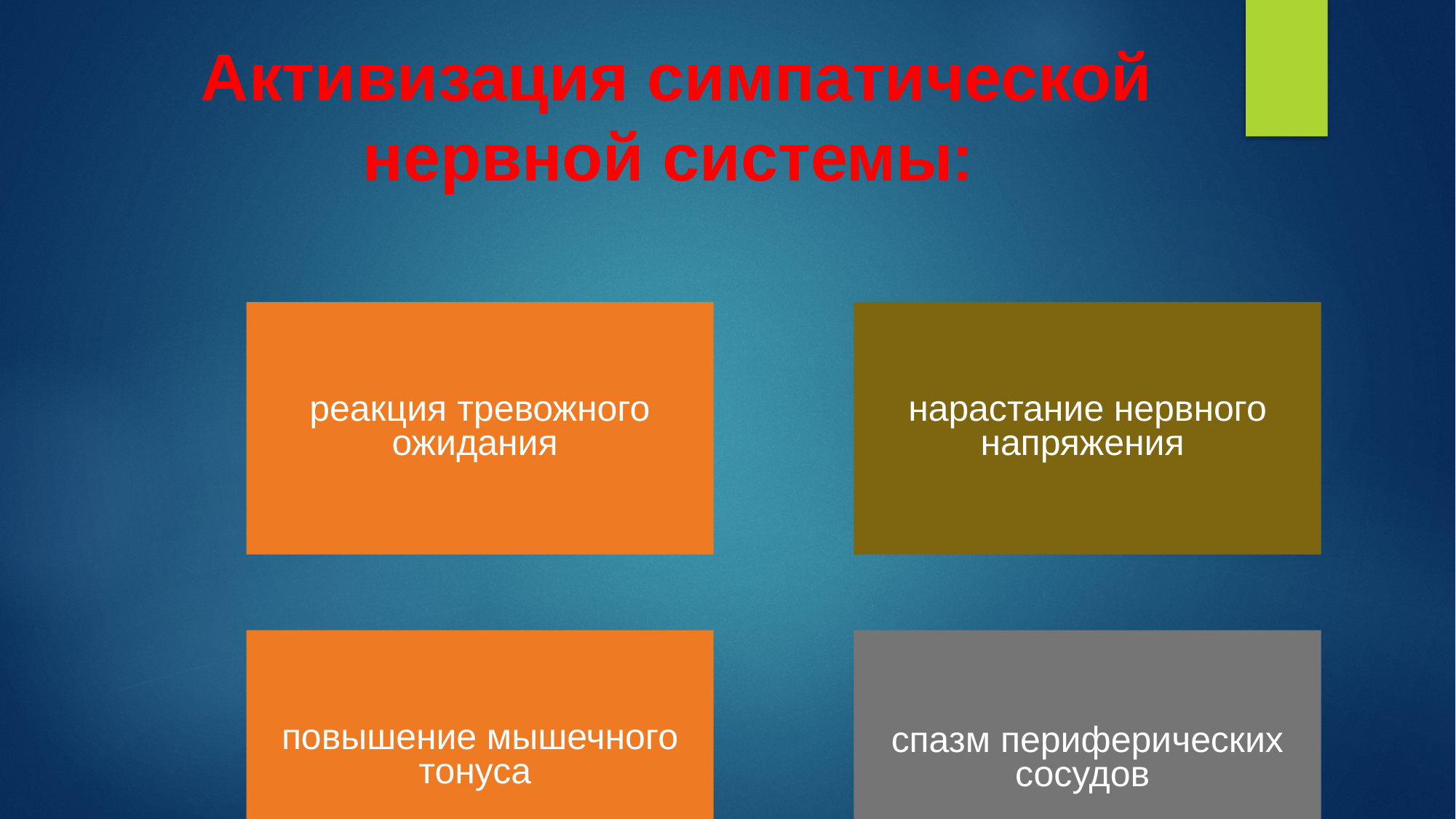

# Активизация симпатической нервной системы:
реакция тревожного ожидания
нарастание нервного напряжения
повышение мышечного тонуса
спазм периферических сосудов